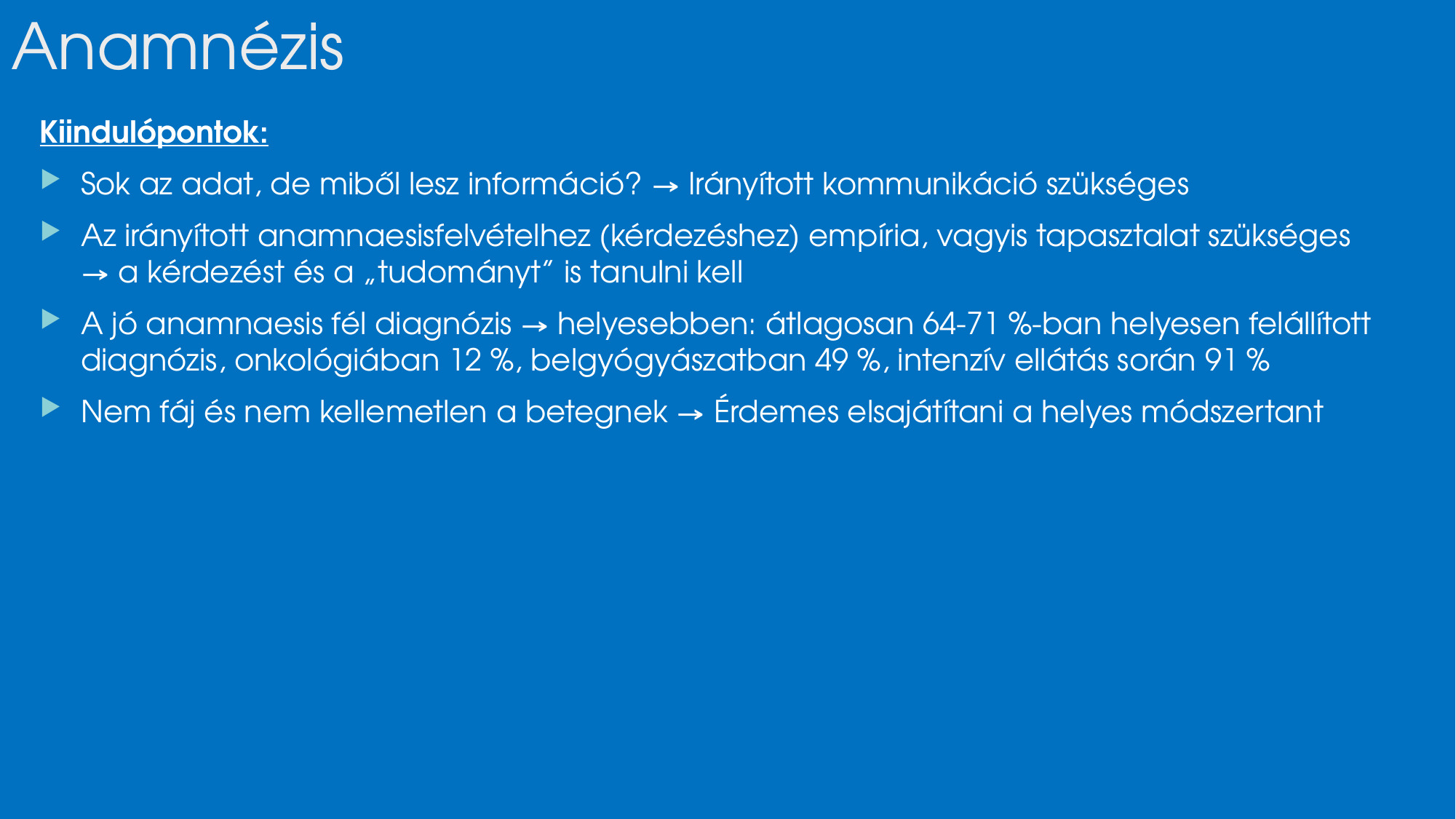

# Anamnézis
Kiindulópontok:
Sok az adat, de miből lesz információ? → Irányított kommunikáció szükséges
Az irányított anamnaesisfelvételhez (kérdezéshez) empíria, vagyis tapasztalat szükséges → a kérdezést és a „tudományt” is tanulni kell
A jó anamnaesis fél diagnózis → helyesebben: átlagosan 64-71 %-ban helyesen felállított diagnózis, onkológiában 12 %, belgyógyászatban 49 %, intenzív ellátás során 91 %
Nem fáj és nem kellemetlen a betegnek → Érdemes elsajátítani a helyes módszertant